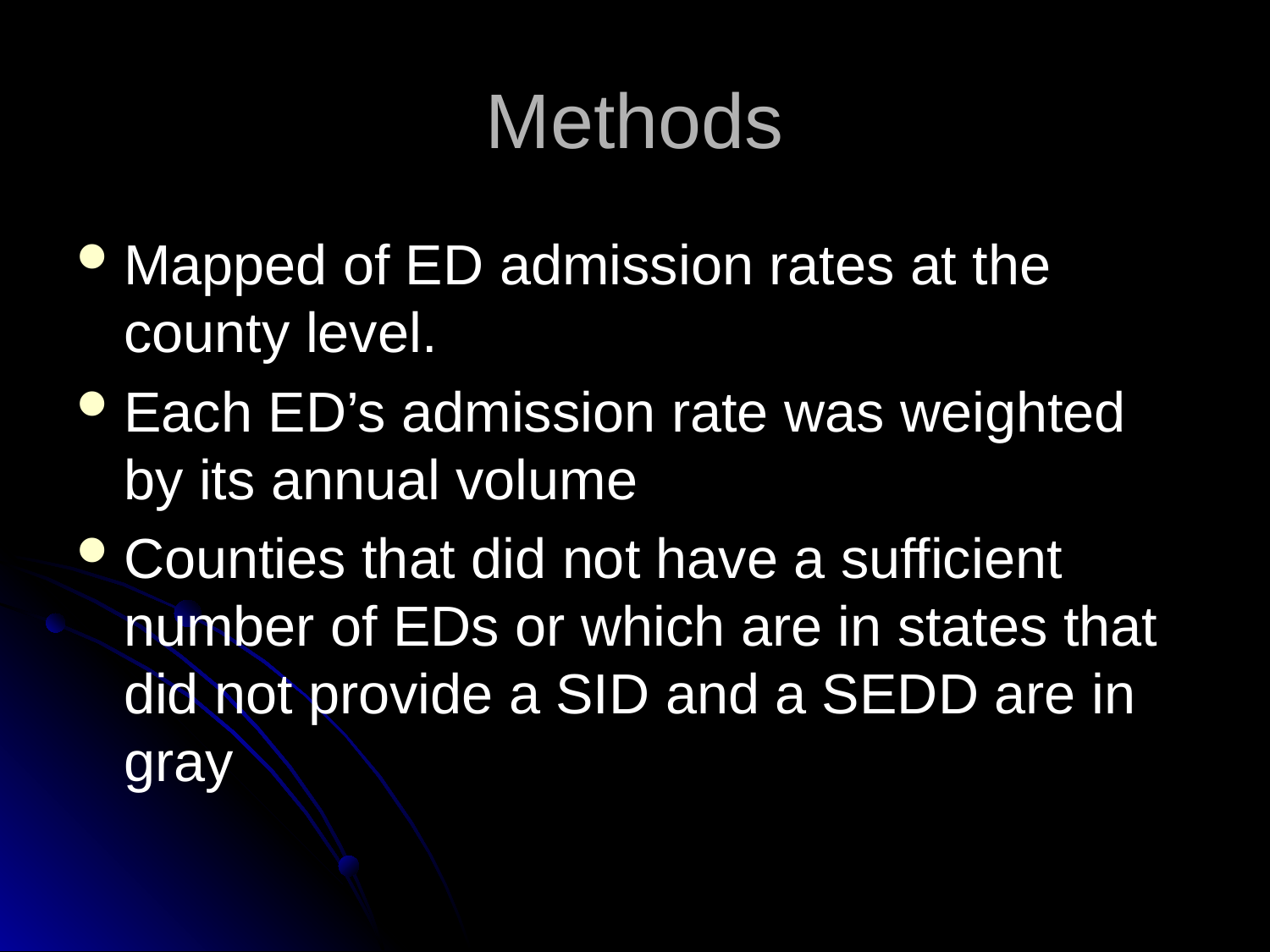

# Methods
Mapped of ED admission rates at the county level.
Each ED’s admission rate was weighted by its annual volume
Counties that did not have a sufficient number of EDs or which are in states that did not provide a SID and a SEDD are in gray